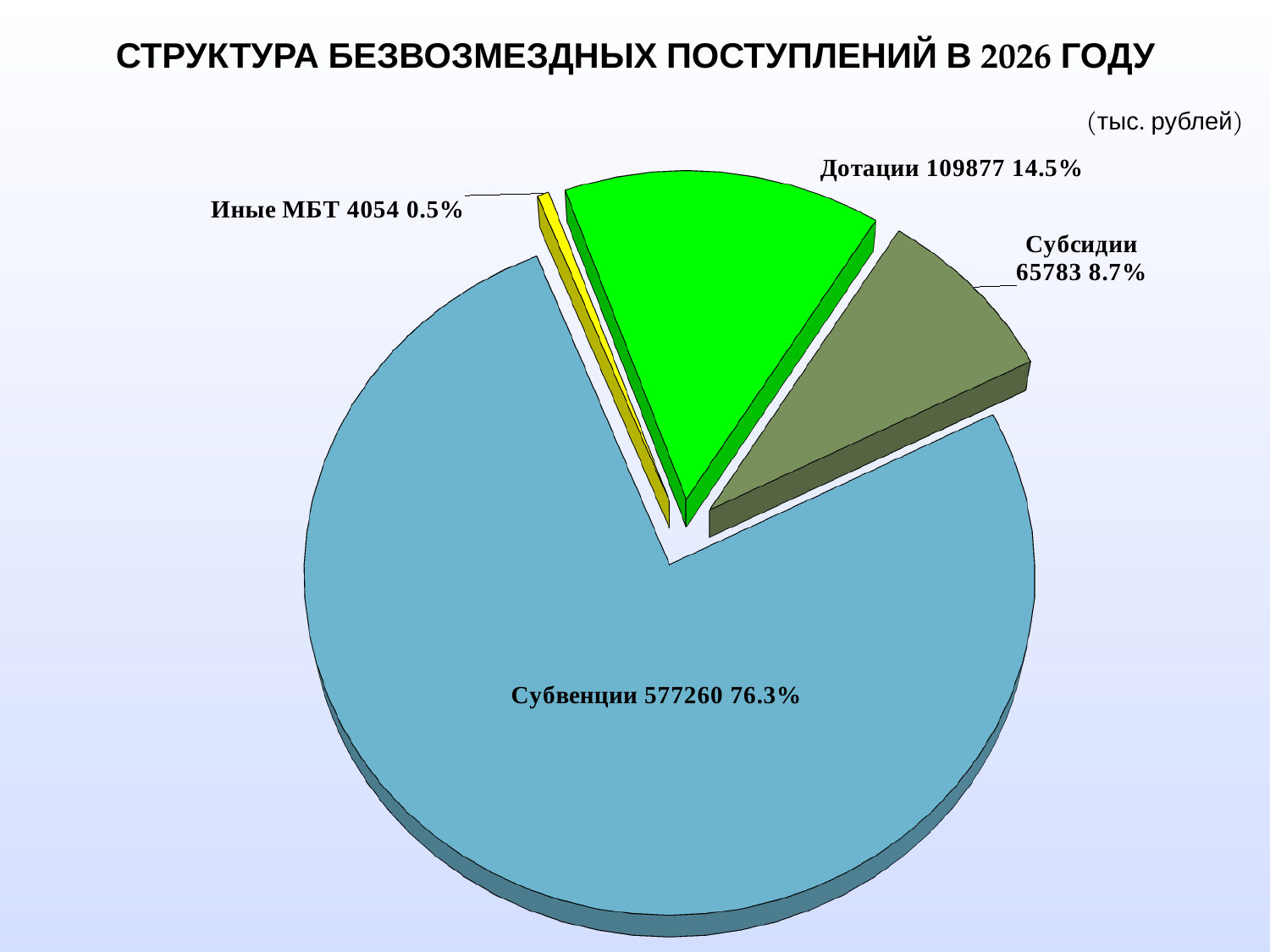

СТРУКТУРА БЕЗВОЗМЕЗДНЫХ ПОСТУПЛЕНИЙ В 2026 ГОДУ

[unsupported chart]

(тыс. рублей)